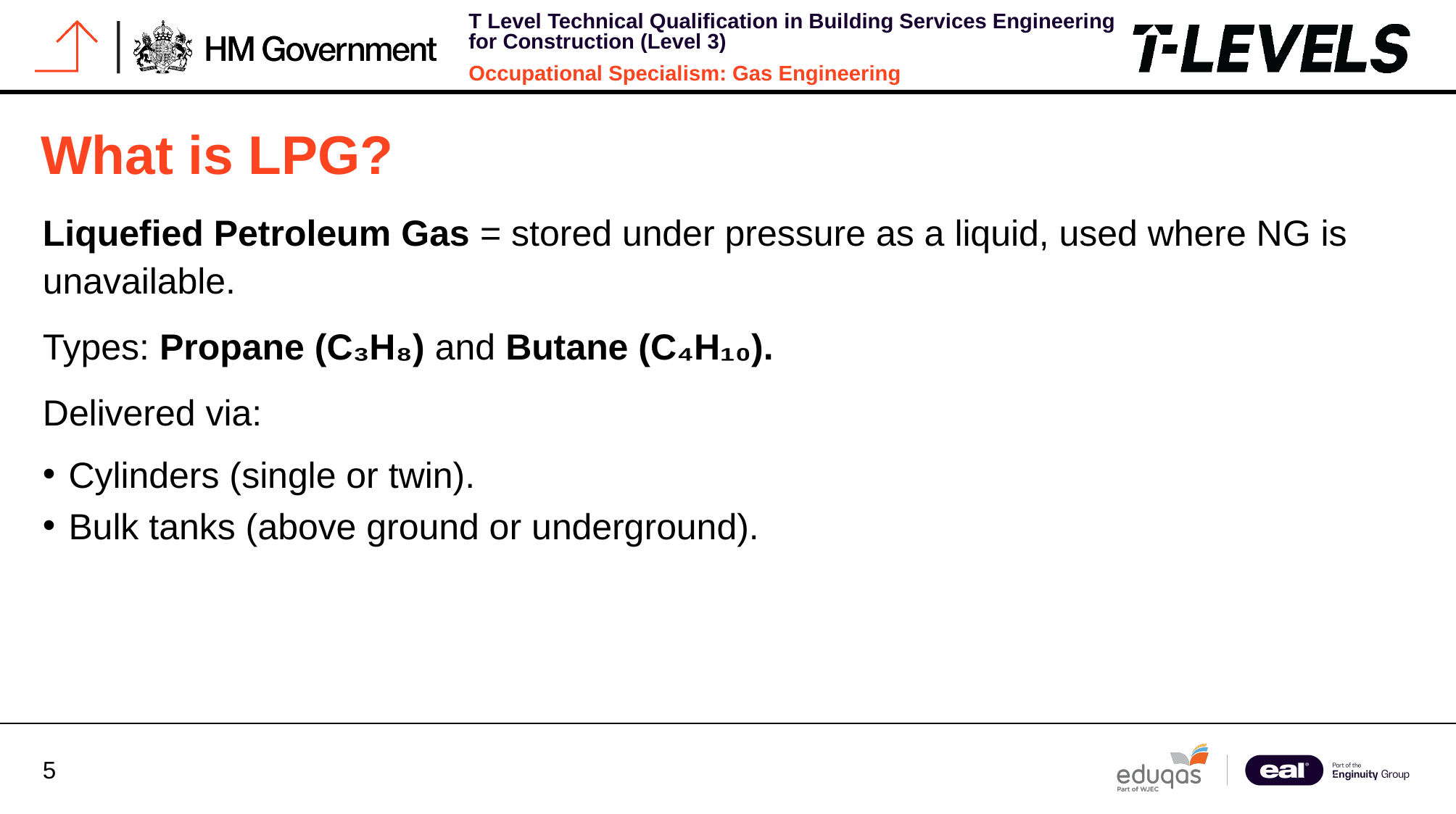

# What is LPG?
Liquefied Petroleum Gas = stored under pressure as a liquid, used where NG is unavailable.
Types: Propane (C₃H₈) and Butane (C₄H₁₀).
Delivered via:
Cylinders (single or twin).
Bulk tanks (above ground or underground).